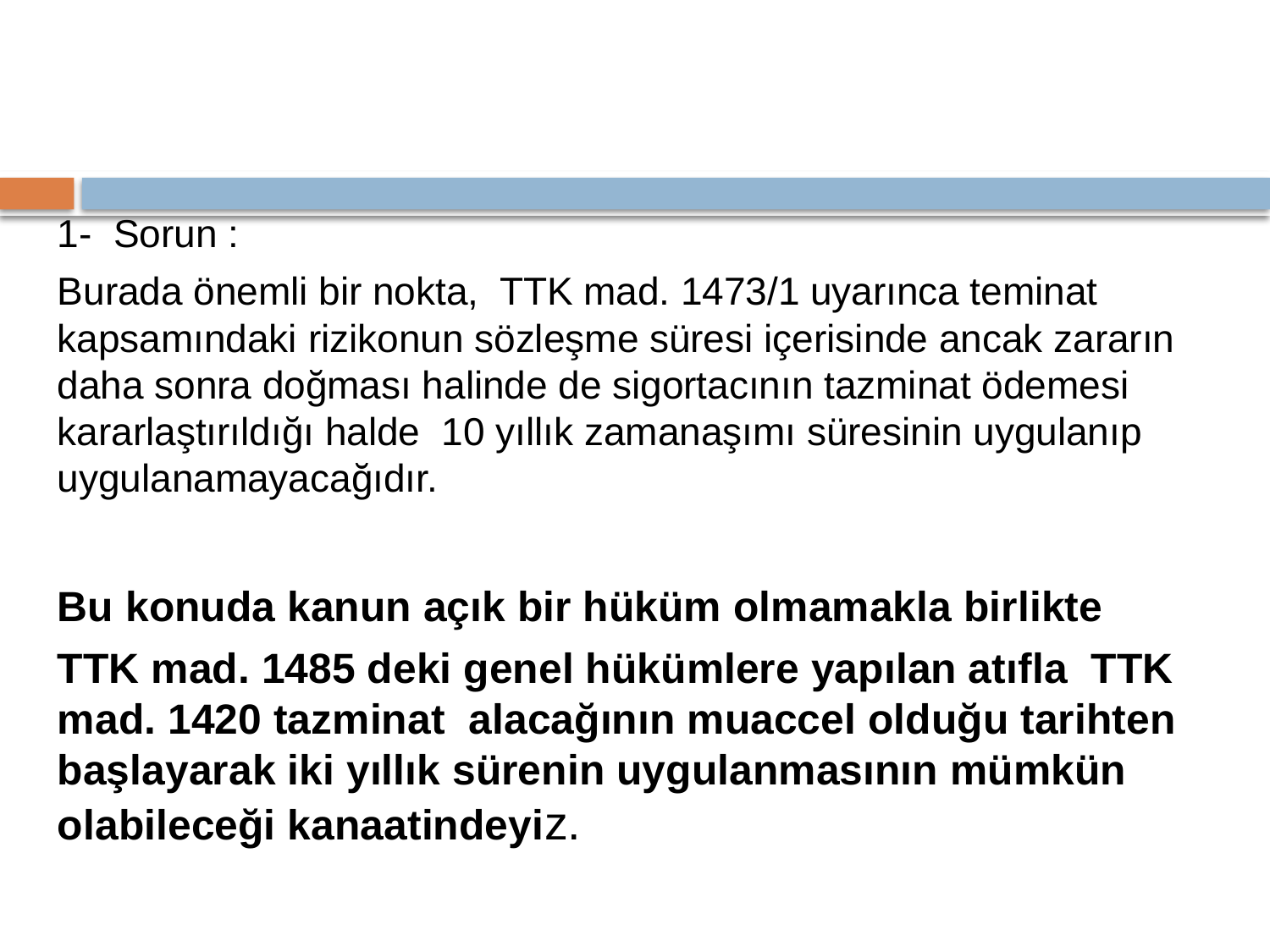

1-  Sorun :
Burada önemli bir nokta,  TTK mad. 1473/1 uyarınca teminat kapsamındaki rizikonun sözleşme süresi içerisinde ancak zararın daha sonra doğması halinde de sigortacının tazminat ödemesi kararlaştırıldığı halde  10 yıllık zamanaşımı süresinin uygulanıp uygulanamayacağıdır.

Bu konuda kanun açık bir hüküm olmamakla birlikte
TTK mad. 1485 deki genel hükümlere yapılan atıfla  TTK mad. 1420 tazminat  alacağının muaccel olduğu tarihten başlayarak iki yıllık sürenin uygulanmasının mümkün olabileceği kanaatindeyiz.